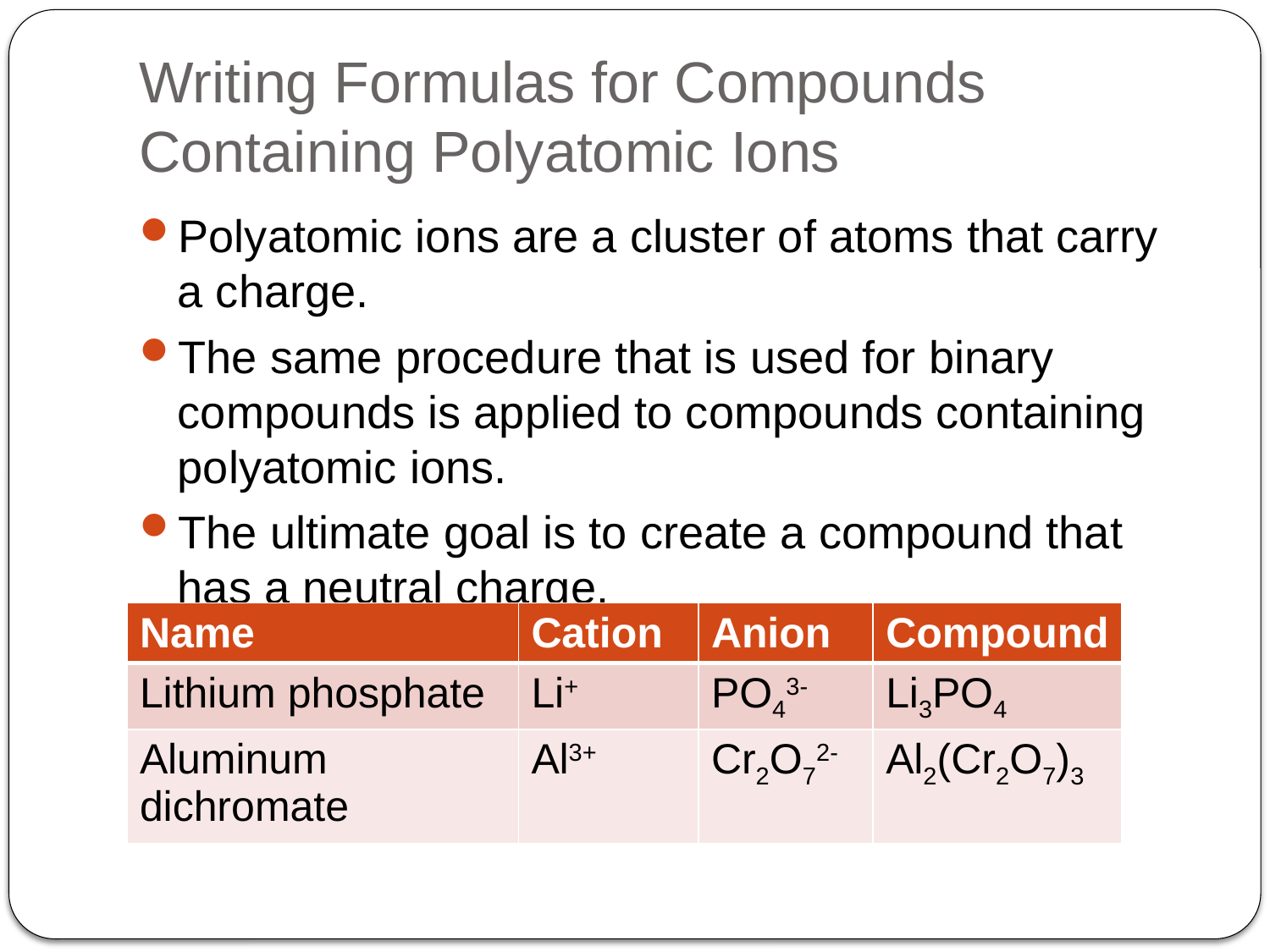

# Writing Formulas for Compounds Containing Polyatomic Ions
Polyatomic ions are a cluster of atoms that carry a charge.
The same procedure that is used for binary compounds is applied to compounds containing polyatomic ions.
The ultimate goal is to create a compound that has a neutral charge.

| Name | Cation | Anion | Compound |
| --- | --- | --- | --- |
| Lithium phosphate | Li+ | PO43- | Li3PO4 |
| Aluminum dichromate | Al3+ | Cr2O72- | Al2(Cr2O7)3 |